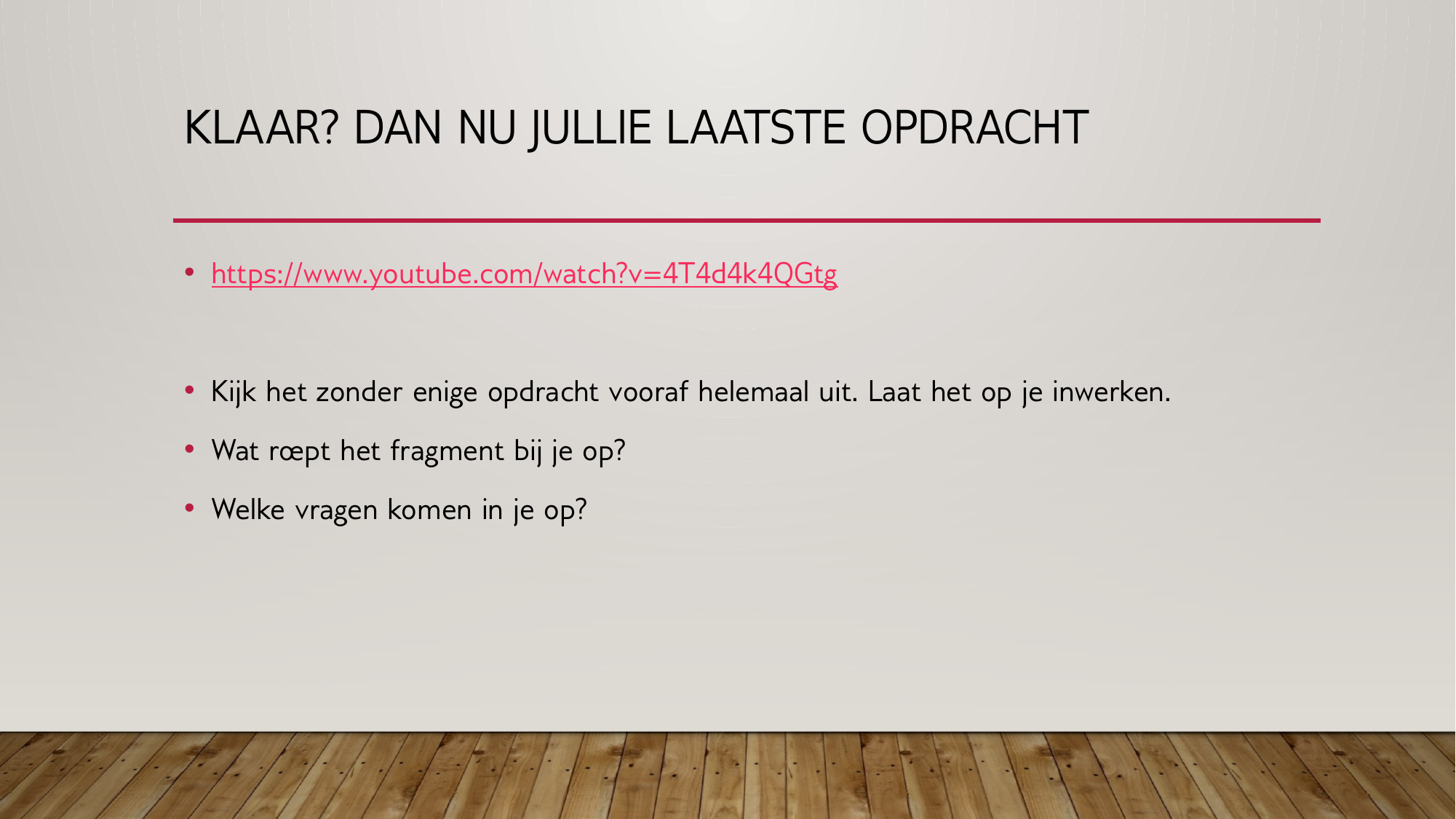

# Klaar? Dan nu jullie laatste opdracht
https://www.youtube.com/watch?v=4T4d4k4QGtg

Kijk het zonder enige opdracht vooraf helemaal uit. Laat het op je inwerken.
Wat roept het fragment bij je op?
Welke vragen komen in je op?